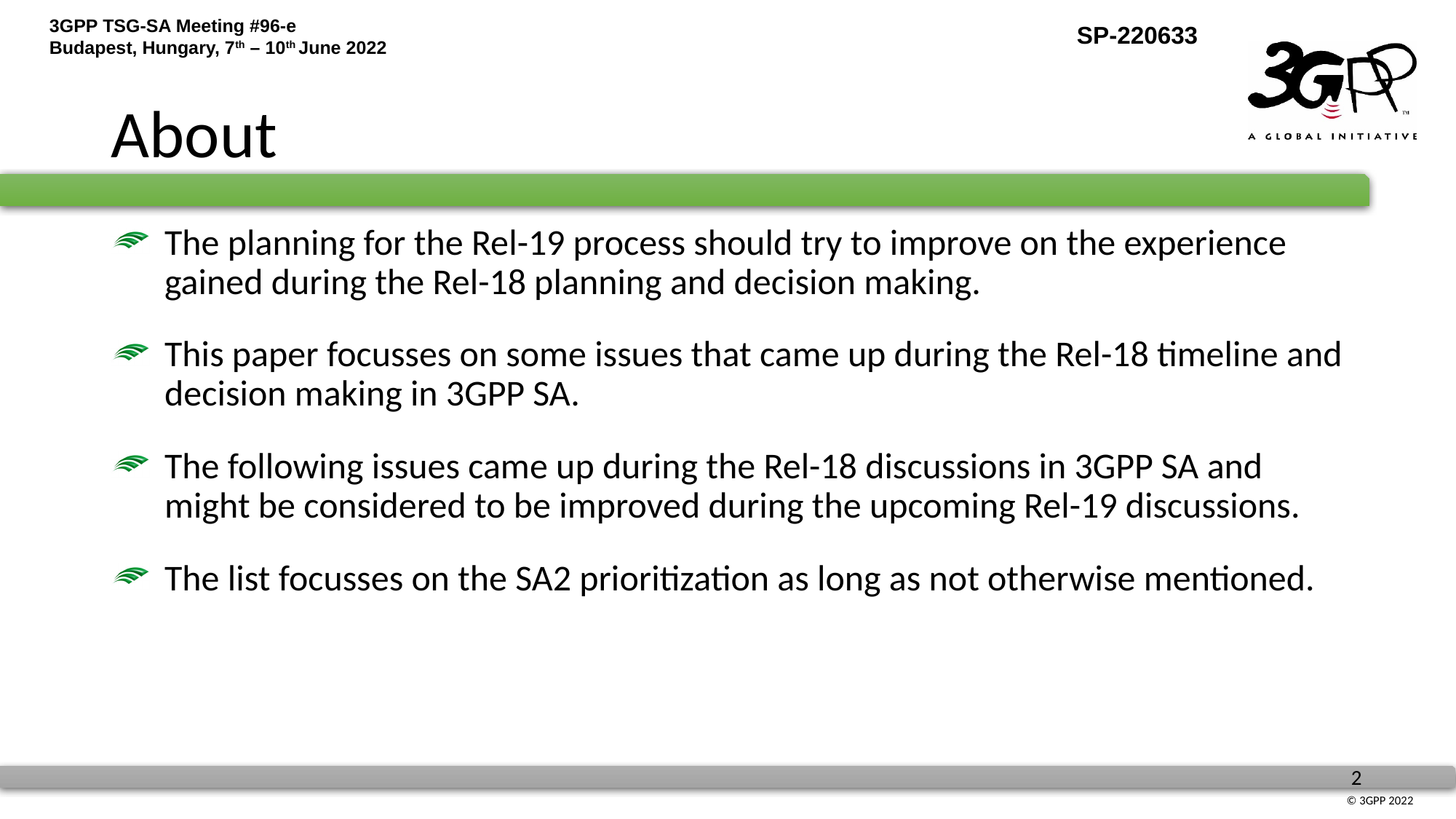

# About
The planning for the Rel-19 process should try to improve on the experience gained during the Rel-18 planning and decision making.
This paper focusses on some issues that came up during the Rel-18 timeline and decision making in 3GPP SA.
The following issues came up during the Rel-18 discussions in 3GPP SA and might be considered to be improved during the upcoming Rel-19 discussions.
The list focusses on the SA2 prioritization as long as not otherwise mentioned.